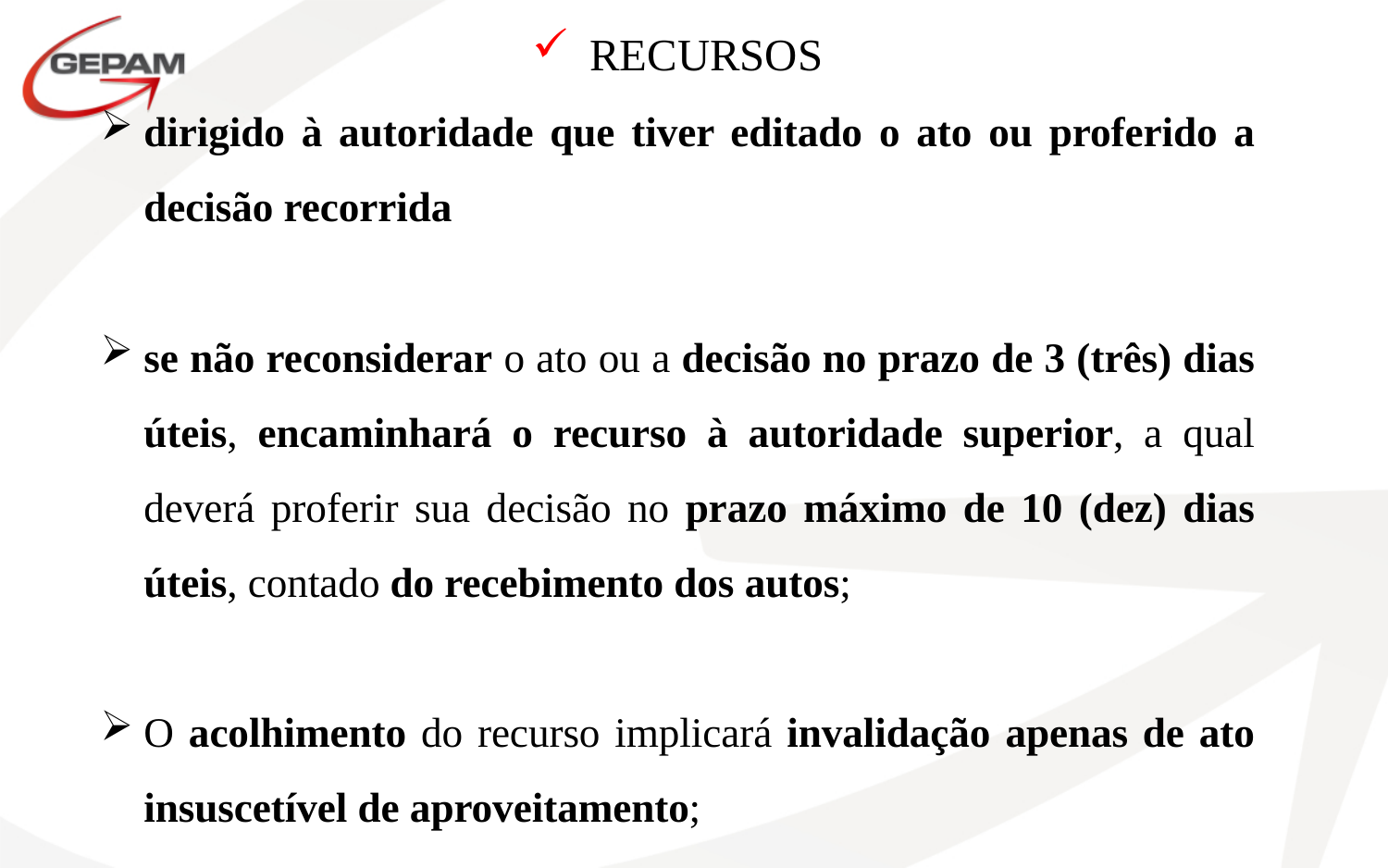

RECURSOS
dirigido à autoridade que tiver editado o ato ou proferido a decisão recorrida

se não reconsiderar o ato ou a decisão no prazo de 3 (três) dias úteis, encaminhará o recurso à autoridade superior, a qual deverá proferir sua decisão no prazo máximo de 10 (dez) dias úteis, contado do recebimento dos autos;

O acolhimento do recurso implicará invalidação apenas de ato insuscetível de aproveitamento;